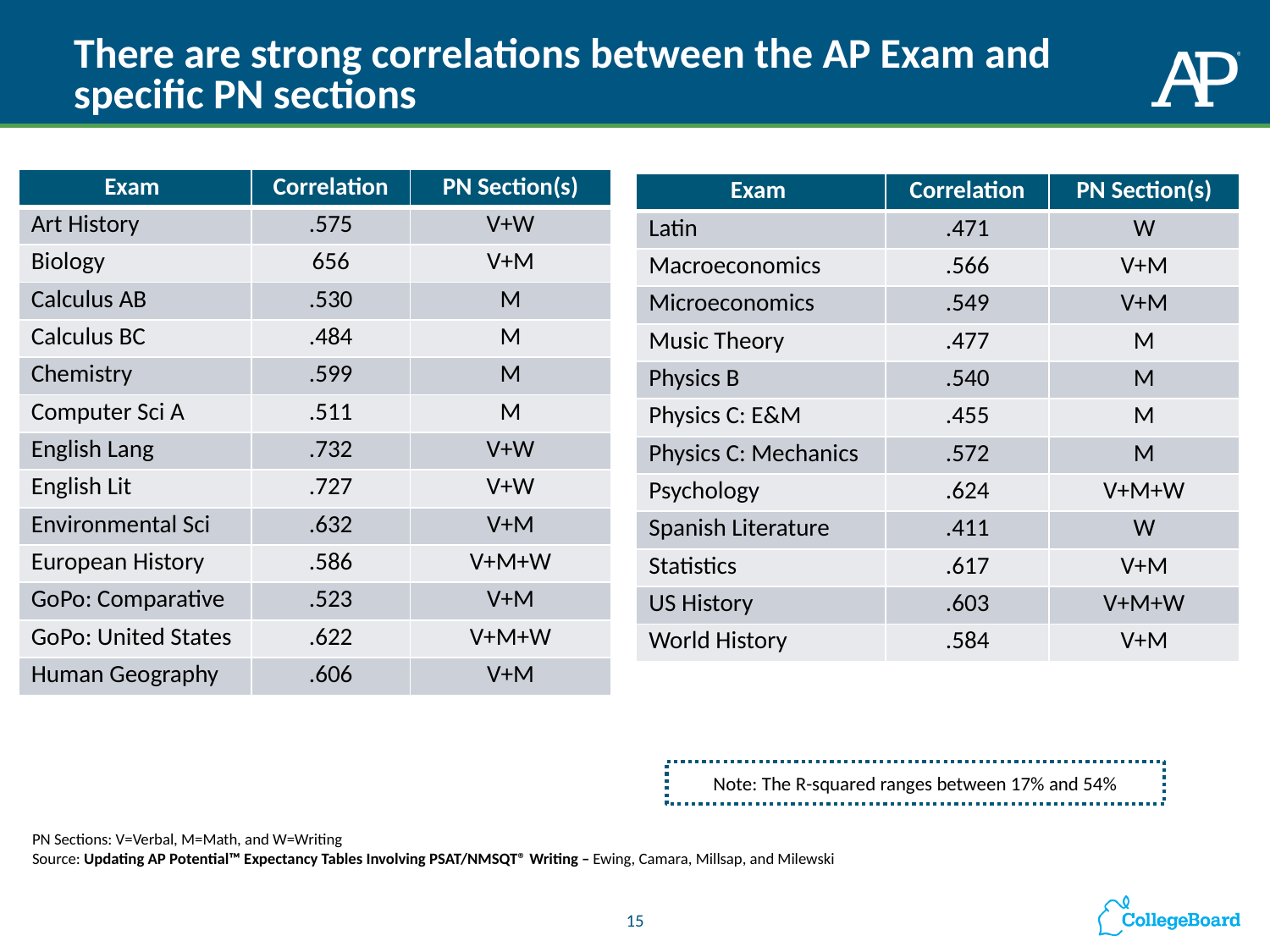

# There are strong correlations between the AP Exam and specific PN sections
| Exam | Correlation | PN Section(s) |
| --- | --- | --- |
| Art History | .575 | V+W |
| Biology | 656 | V+M |
| Calculus AB | .530 | M |
| Calculus BC | .484 | M |
| Chemistry | .599 | M |
| Computer Sci A | .511 | M |
| English Lang | .732 | V+W |
| English Lit | .727 | V+W |
| Environmental Sci | .632 | V+M |
| European History | .586 | V+M+W |
| GoPo: Comparative | .523 | V+M |
| GoPo: United States | .622 | V+M+W |
| Human Geography | .606 | V+M |
| Exam | Correlation | PN Section(s) |
| --- | --- | --- |
| Latin | .471 | W |
| Macroeconomics | .566 | V+M |
| Microeconomics | .549 | V+M |
| Music Theory | .477 | M |
| Physics B | .540 | M |
| Physics C: E&M | .455 | M |
| Physics C: Mechanics | .572 | M |
| Psychology | .624 | V+M+W |
| Spanish Literature | .411 | W |
| Statistics | .617 | V+M |
| US History | .603 | V+M+W |
| World History | .584 | V+M |
Note: The R-squared ranges between 17% and 54%
PN Sections: V=Verbal, M=Math, and W=Writing
Source: Updating AP Potential™ Expectancy Tables Involving PSAT/NMSQT® Writing – Ewing, Camara, Millsap, and Milewski
15